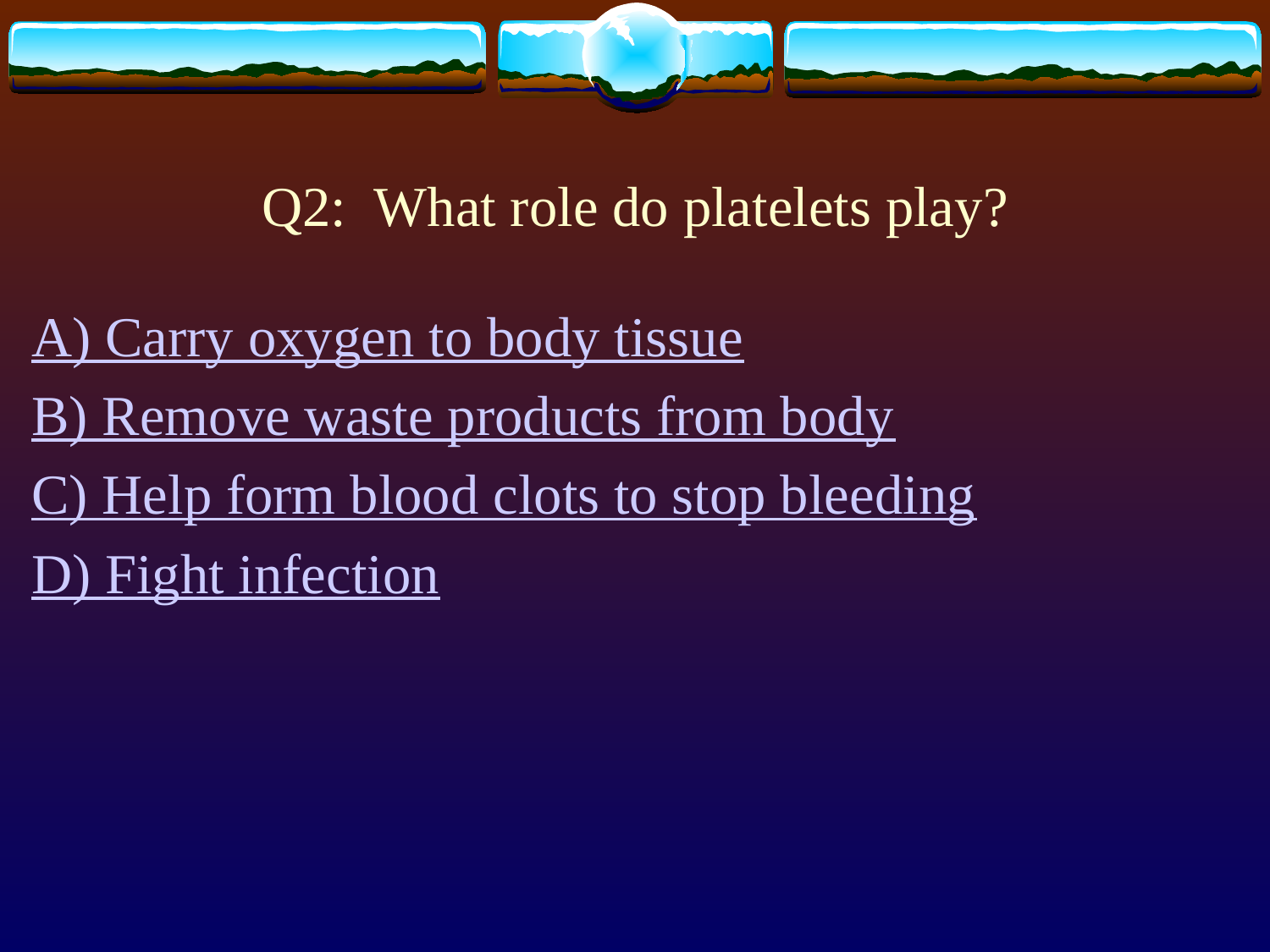

# Q2:  What role do platelets play?
A) Carry oxygen to body tissue
B) Remove waste products from body
C) Help form blood clots to stop bleeding
D) Fight infection